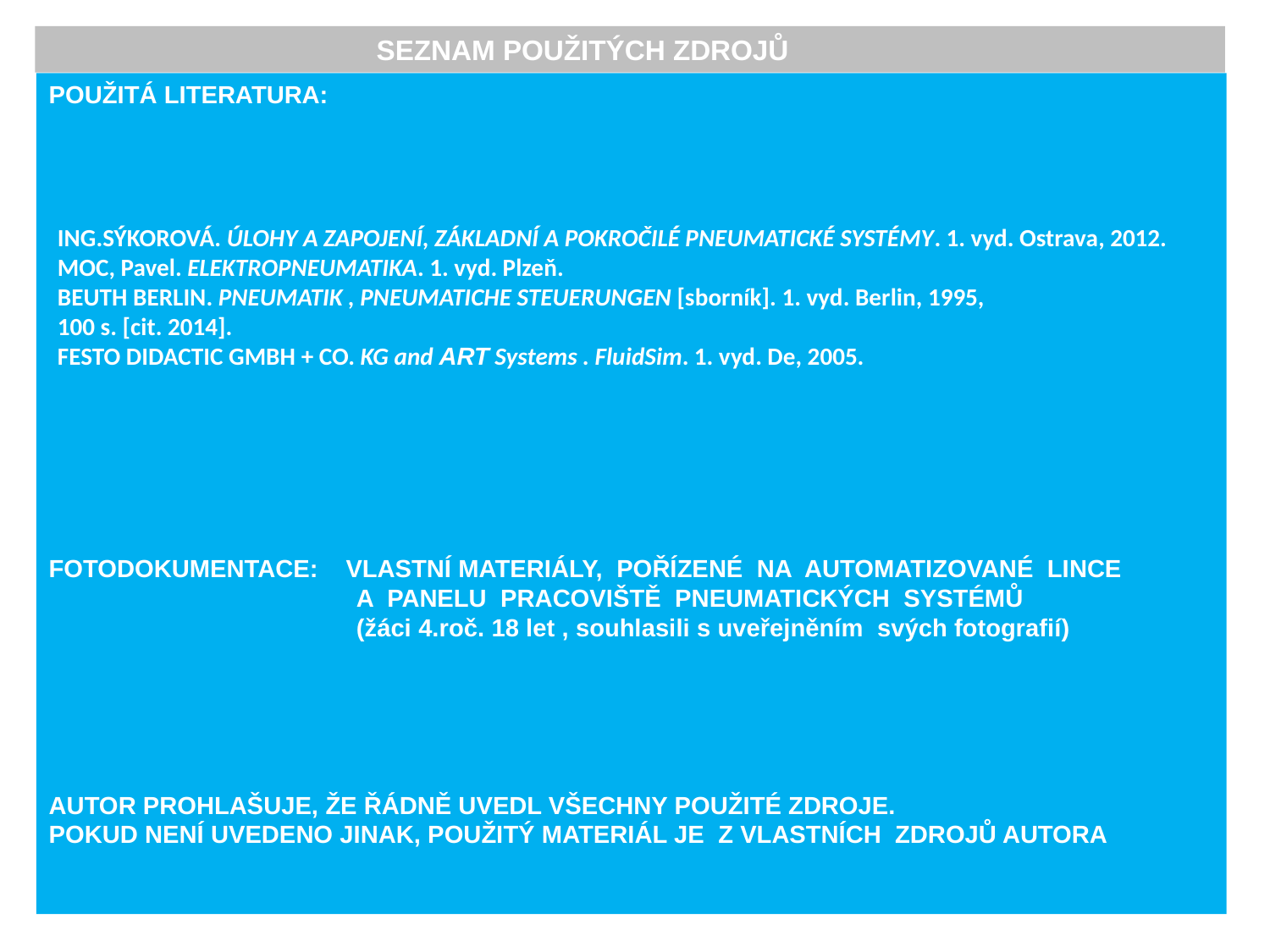

SEZNAM POUŽITÝCH ZDROJŮ
POUŽITÁ LITERATURA:

FOTODOKUMENTACE:    VLASTNÍ MATERIÁLY,  POŘÍZENÉ  NA  AUTOMATIZOVANÉ  LINCE
                                            A  PANELU  PRACOVIŠTĚ  PNEUMATICKÝCH  SYSTÉMŮ
                                            (žáci 4.roč. 18 let , souhlasili s uveřejněním  svých fotografií)

AUTOR PROHLAŠUJE, ŽE ŘÁDNĚ UVEDL VŠECHNY POUŽITÉ ZDROJE.
POKUD NENÍ UVEDENO JINAK, POUŽITÝ MATERIÁL JE  Z VLASTNÍCH  ZDROJŮ AUTORA

ING.SÝKOROVÁ. ÚLOHY A ZAPOJENÍ, ZÁKLADNÍ A POKROČILÉ PNEUMATICKÉ SYSTÉMY. 1. vyd. Ostrava, 2012.
MOC, Pavel. ELEKTROPNEUMATIKA. 1. vyd. Plzeň.
BEUTH BERLIN. PNEUMATIK , PNEUMATICHE STEUERUNGEN [sborník]. 1. vyd. Berlin, 1995,                                  100 s. [cit. 2014].
FESTO DIDACTIC GMBH + CO. KG and ART Systems . FluidSim. 1. vyd. De, 2005.